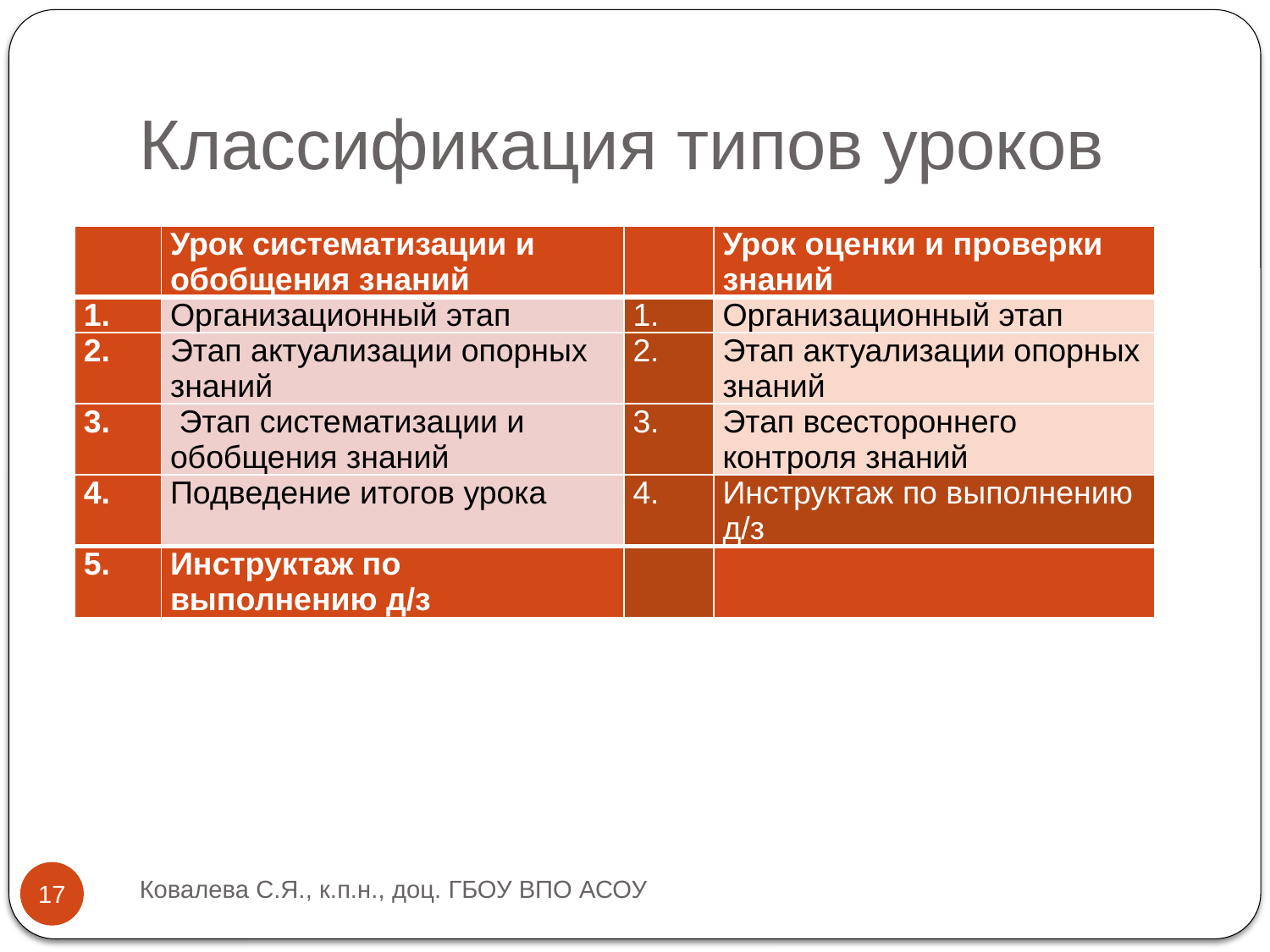

# Классификация типов уроков
|  | Урок систематизации и обобщения знаний |  | Урок оценки и проверки знаний |
| --- | --- | --- | --- |
| 1. | Организационный этап | 1. | Организационный этап |
| 2. | Этап актуализации опорных знаний | 2. | Этап актуализации опорных знаний |
| 3. | Этап систематизации и обобщения знаний | 3. | Этап всестороннего контроля знаний |
| 4. | Подведение итогов урока | 4. | Инструктаж по выполнению д/з |
| 5. | Инструктаж по выполнению д/з |  |  |
Ковалева С.Я., к.п.н., доц. ГБОУ ВПО АСОУ
17